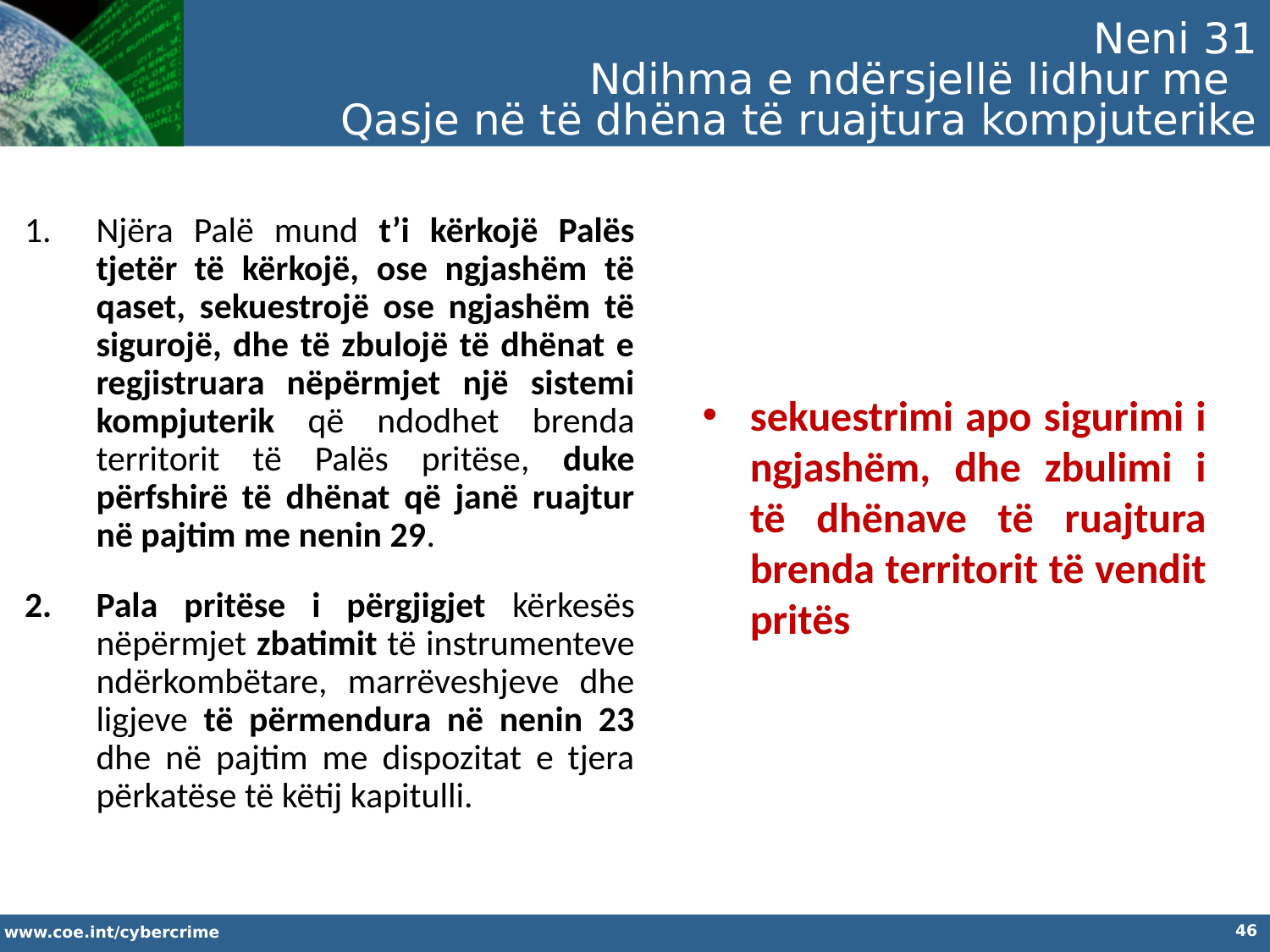

Neni 31
Ndihma e ndërsjellë lidhur me
Qasje në të dhëna të ruajtura kompjuterike
Njëra Palë mund t’i kërkojë Palës tjetër të kërkojë, ose ngjashëm të qaset, sekuestrojë ose ngjashëm të sigurojë, dhe të zbulojë të dhënat e regjistruara nëpërmjet një sistemi kompjuterik që ndodhet brenda territorit të Palës pritëse, duke përfshirë të dhënat që janë ruajtur në pajtim me nenin 29.
Pala pritëse i përgjigjet kërkesës nëpërmjet zbatimit të instrumenteve ndërkombëtare, marrëveshjeve dhe ligjeve të përmendura në nenin 23 dhe në pajtim me dispozitat e tjera përkatëse të këtij kapitulli.
sekuestrimi apo sigurimi i ngjashëm, dhe zbulimi i të dhënave të ruajtura brenda territorit të vendit pritës
46